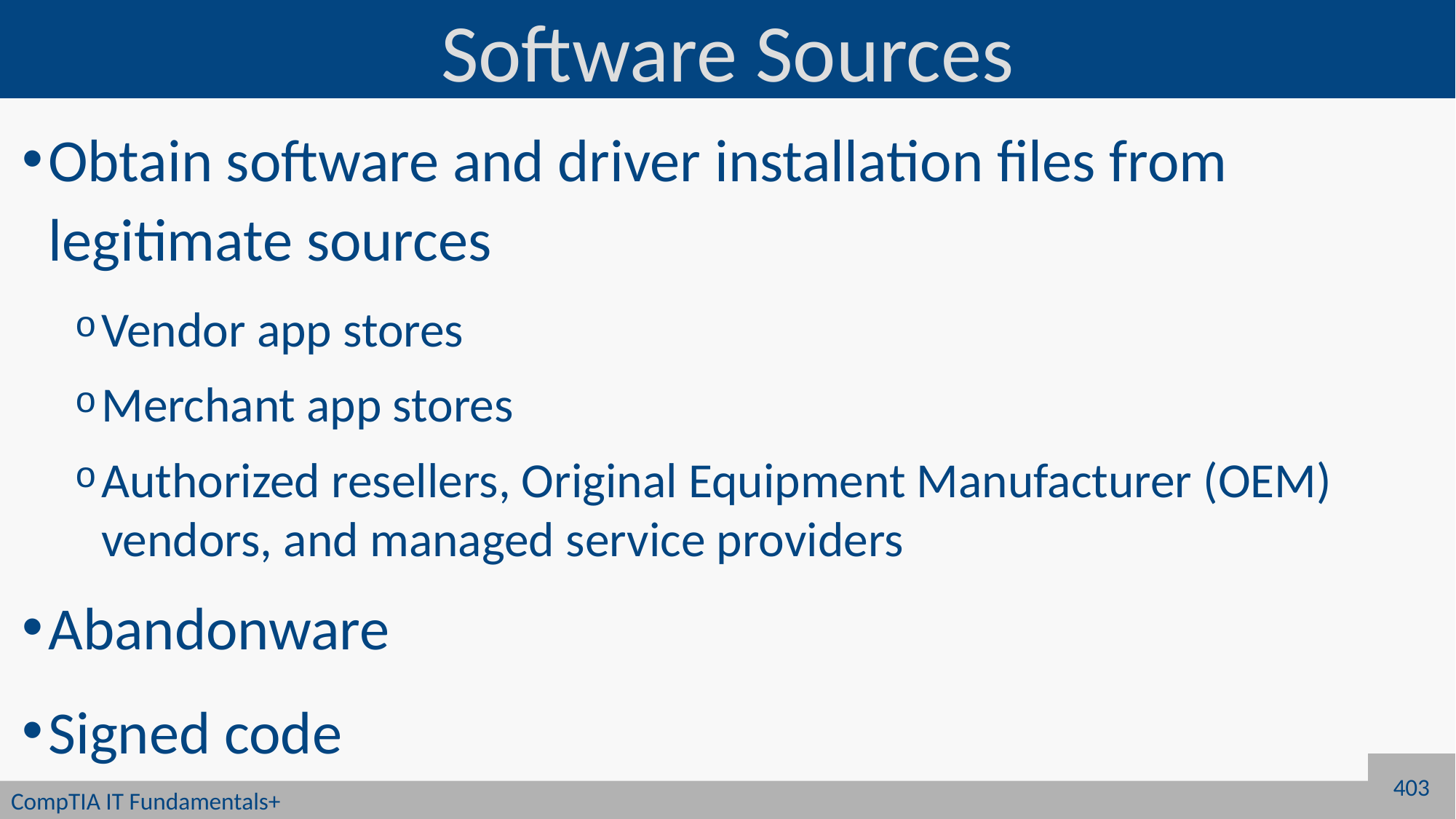

# Software Sources
Obtain software and driver installation files from legitimate sources
Vendor app stores
Merchant app stores
Authorized resellers, Original Equipment Manufacturer (OEM) vendors, and managed service providers
Abandonware
Signed code

403
CompTIA IT Fundamentals+